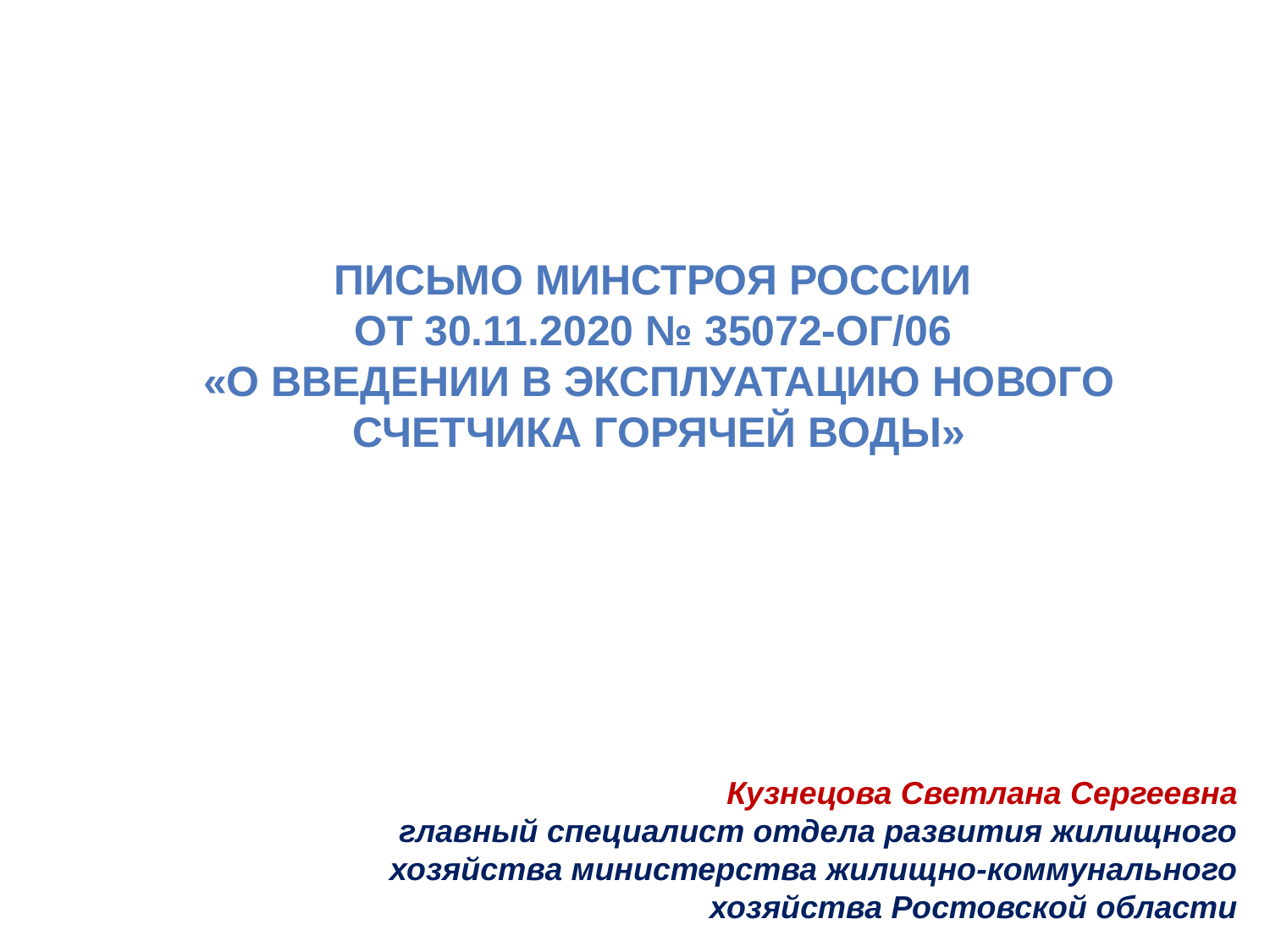

Письмо Минстроя России
от 30.11.2020 № 35072-ОГ/06
«О введении в эксплуатацию нового счетчика горячей воды»
Кузнецова Светлана Сергеевна
главный специалист отдела развития жилищного хозяйства министерства жилищно-коммунального хозяйства Ростовской области